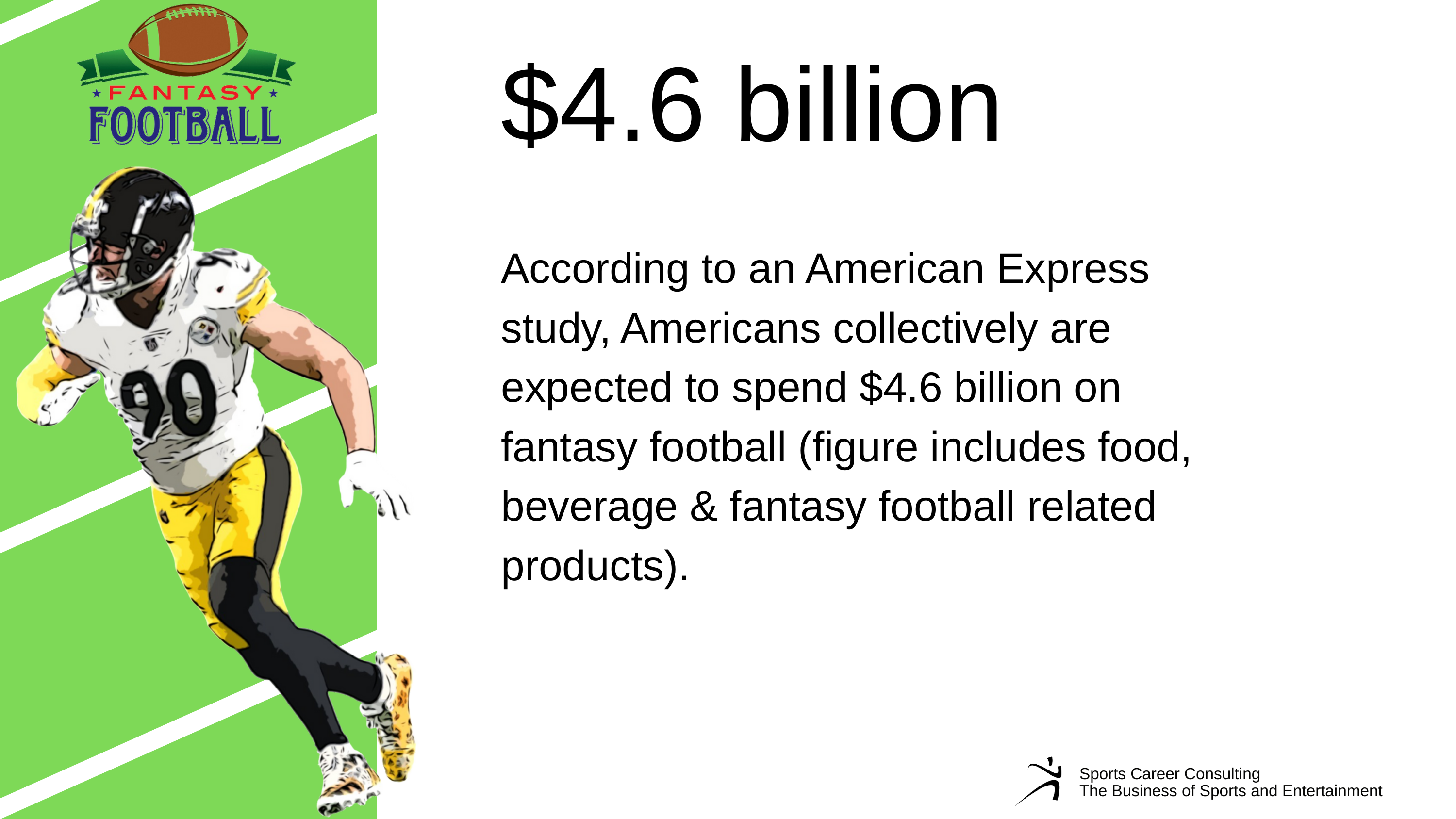

$4.6 billion

According to an American Express study, Americans collectively are expected to spend $4.6 billion on fantasy football (figure includes food, beverage & fantasy football related products).

Sports Career Consulting
The Business of Sports and Entertainment